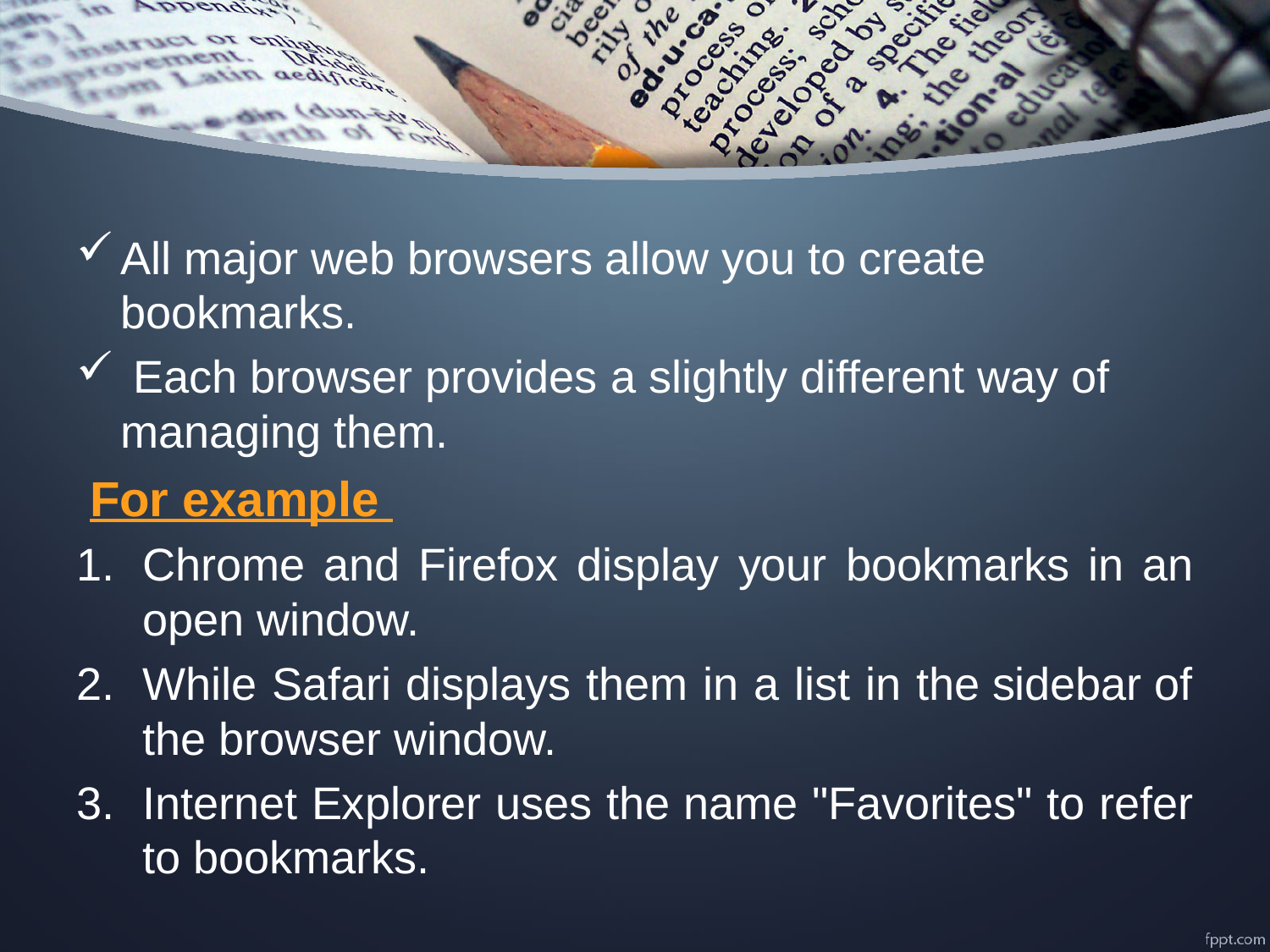

#
All major web browsers allow you to create bookmarks.
 Each browser provides a slightly different way of managing them.
 For example
Chrome and Firefox display your bookmarks in an open window.
While Safari displays them in a list in the sidebar of the browser window.
Internet Explorer uses the name "Favorites" to refer to bookmarks.